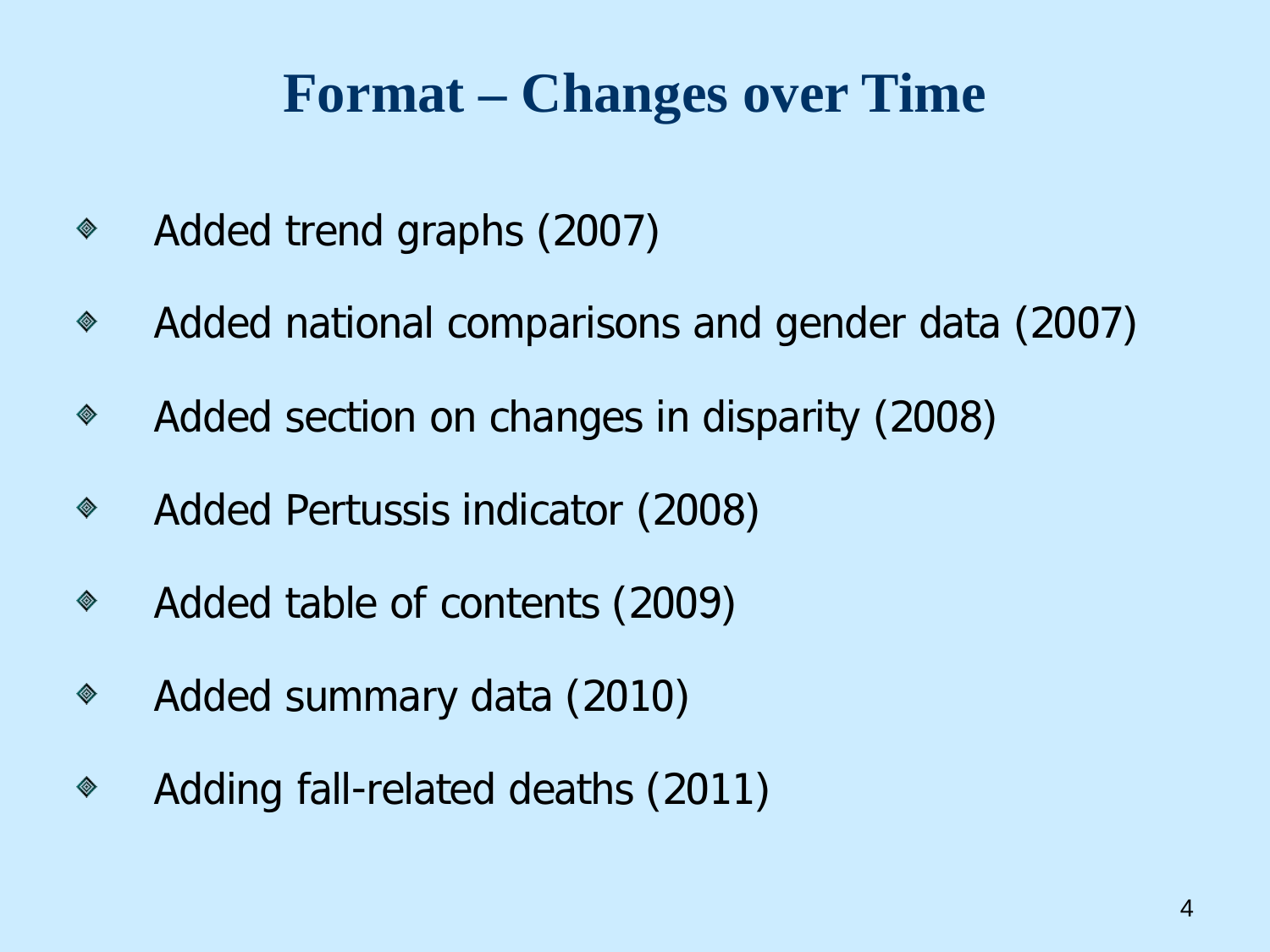

# Format – Changes over Time
Added trend graphs (2007)
Added national comparisons and gender data (2007)
Added section on changes in disparity (2008)
Added Pertussis indicator (2008)
Added table of contents (2009)
Added summary data (2010)
Adding fall-related deaths (2011)
4